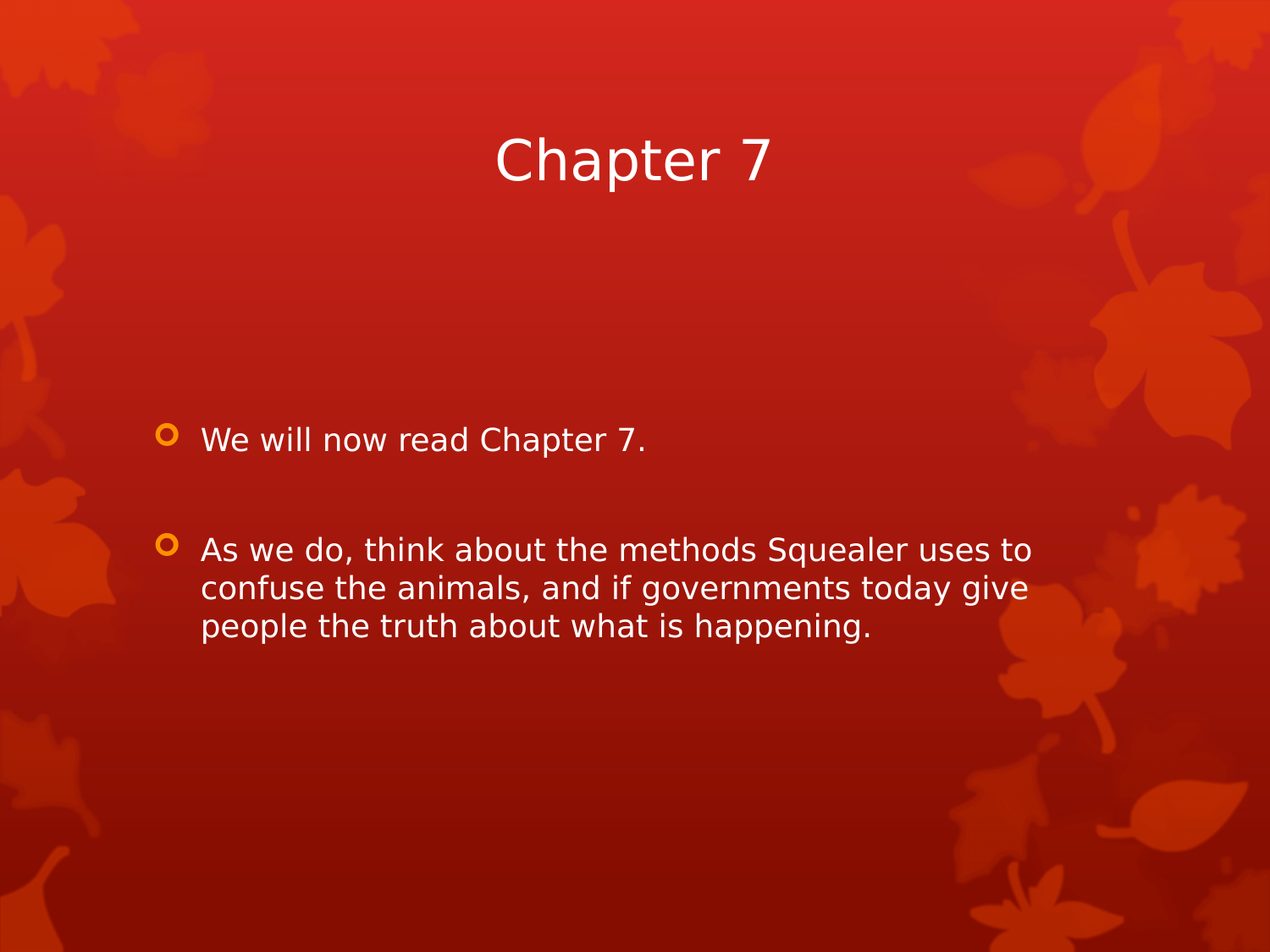

# Chapter 7
We will now read Chapter 7.

As we do, think about the methods Squealer uses to confuse the animals, and if governments today give people the truth about what is happening.